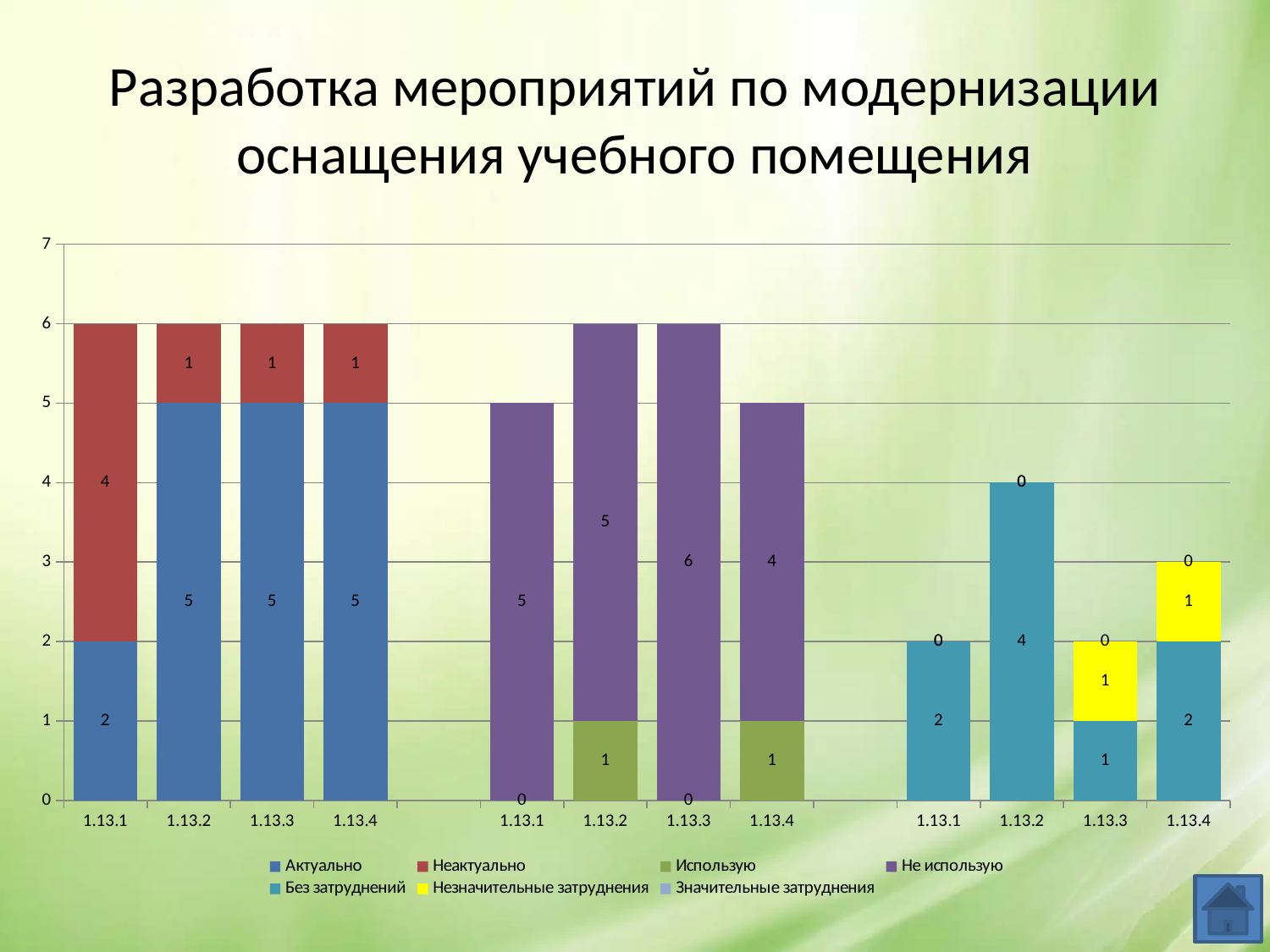

# Разработка мероприятий по модернизации оснащения учебного помещения

### Chart

| Category | Актуально | Неактуально | Использую | Не использую | Без затруднений | Незначительные затруднения | Значительные затруднения |
|---|---|---|---|---|---|---|---|
| 1.13.1 | 2.0 | 4.0 | None | None | None | None | None |
| 1.13.2 | 5.0 | 1.0 | None | None | None | None | None |
| 1.13.3 | 5.0 | 1.0 | None | None | None | None | None |
| 1.13.4 | 5.0 | 1.0 | None | None | None | None | None |
|  | None | None | None | None | None | None | None |
| 1.13.1 | None | None | 0.0 | 5.0 | None | None | None |
| 1.13.2 | None | None | 1.0 | 5.0 | None | None | None |
| 1.13.3 | None | None | 0.0 | 6.0 | None | None | None |
| 1.13.4 | None | None | 1.0 | 4.0 | None | None | None |
|  | None | None | None | None | None | None | None |
| 1.13.1 | None | None | None | None | 2.0 | 0.0 | 0.0 |
| 1.13.2 | None | None | None | None | 4.0 | 0.0 | 0.0 |
| 1.13.3 | None | None | None | None | 1.0 | 1.0 | 0.0 |
| 1.13.4 | None | None | None | None | 2.0 | 1.0 | 0.0 |